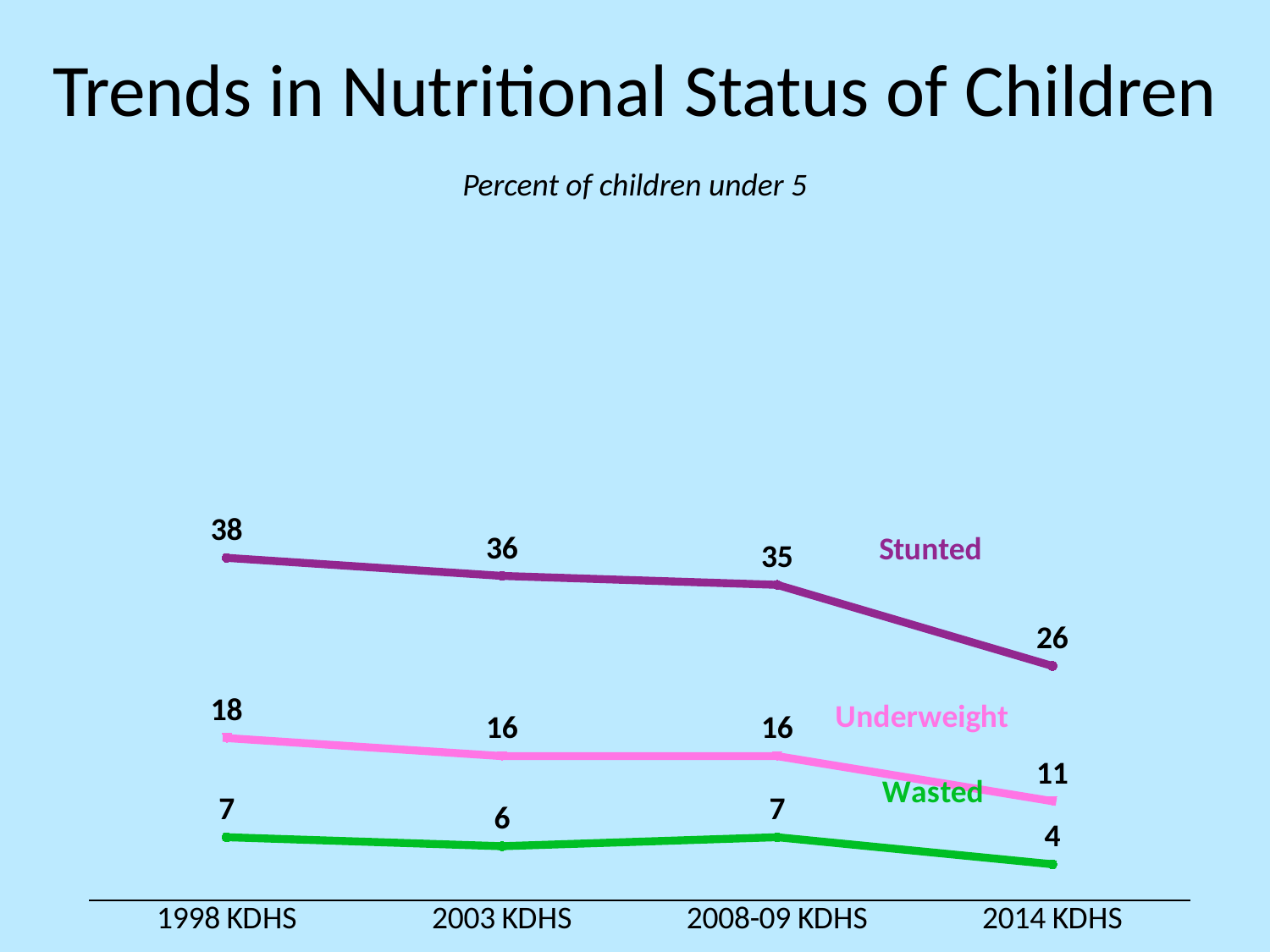

# Trends in Nutritional Status of Children
Percent of children under 5

### Chart

| Category | Stunted | Wasted | Underweight |
|---|---|---|---|
| 1998 KDHS | 38.0 | 7.0 | 18.0 |
| 2003 KDHS | 36.0 | 6.0 | 16.0 |
| 2008-09 KDHS | 35.0 | 7.0 | 16.0 |
| 2014 KDHS | 26.0 | 4.0 | 11.0 |